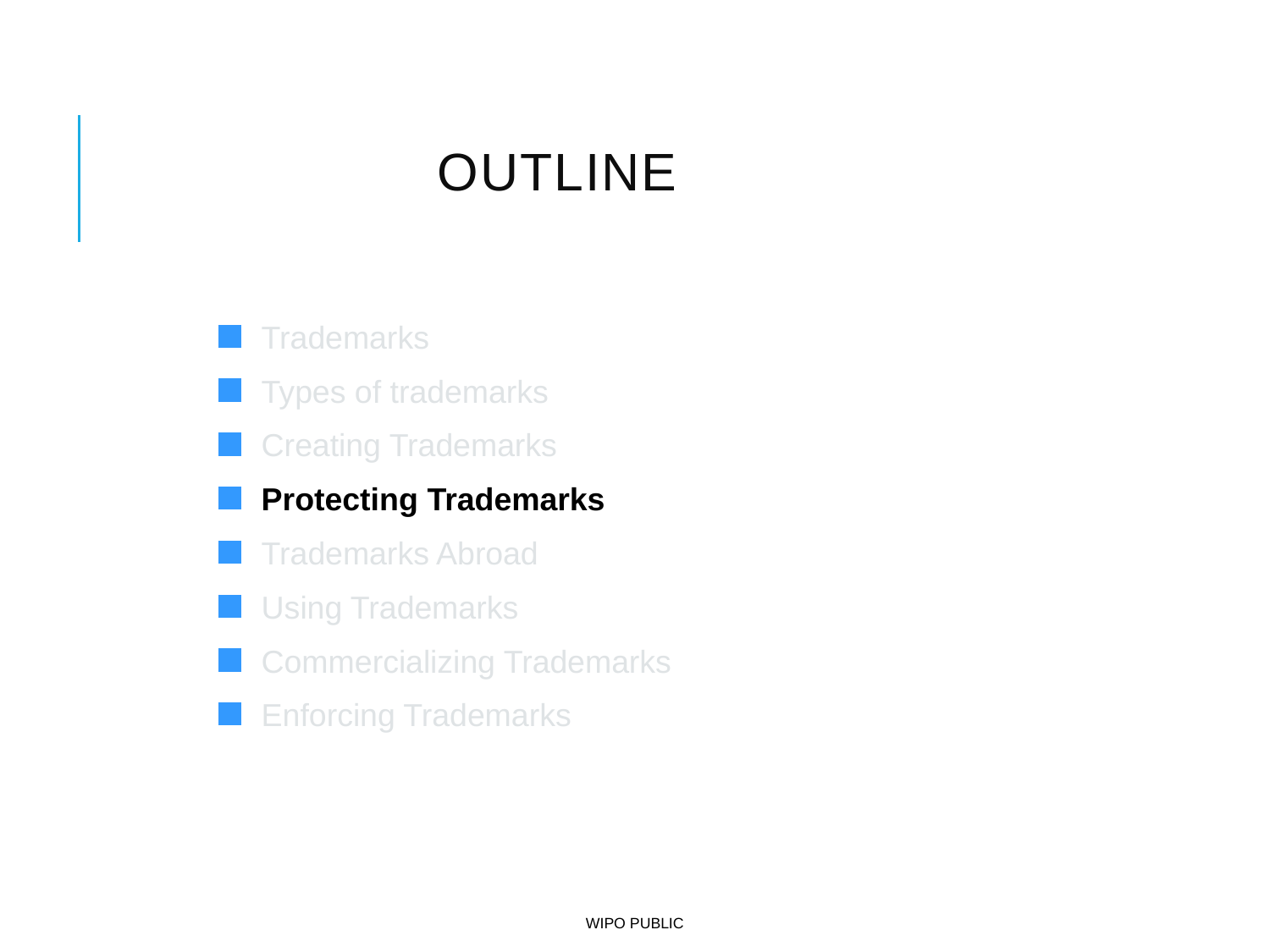

# Outline
Trademarks
Types of trademarks
Creating Trademarks
Protecting Trademarks
Trademarks Abroad
Using Trademarks
Commercializing Trademarks
Enforcing Trademarks